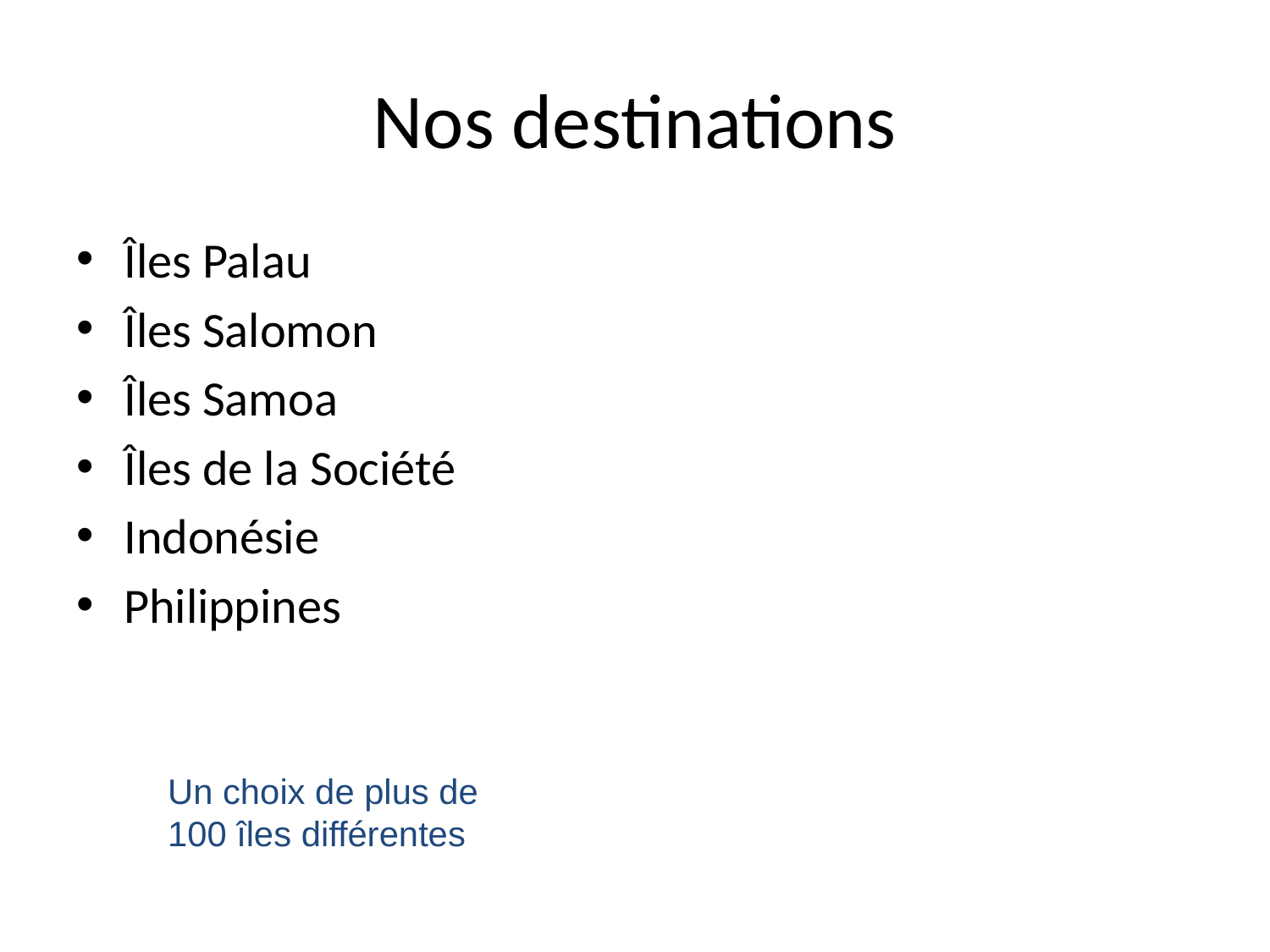

# Nos destinations

Îles Palau
Îles Salomon
Îles Samoa
Îles de la Société
Indonésie
Philippines
Un choix de plus de 100 îles différentes